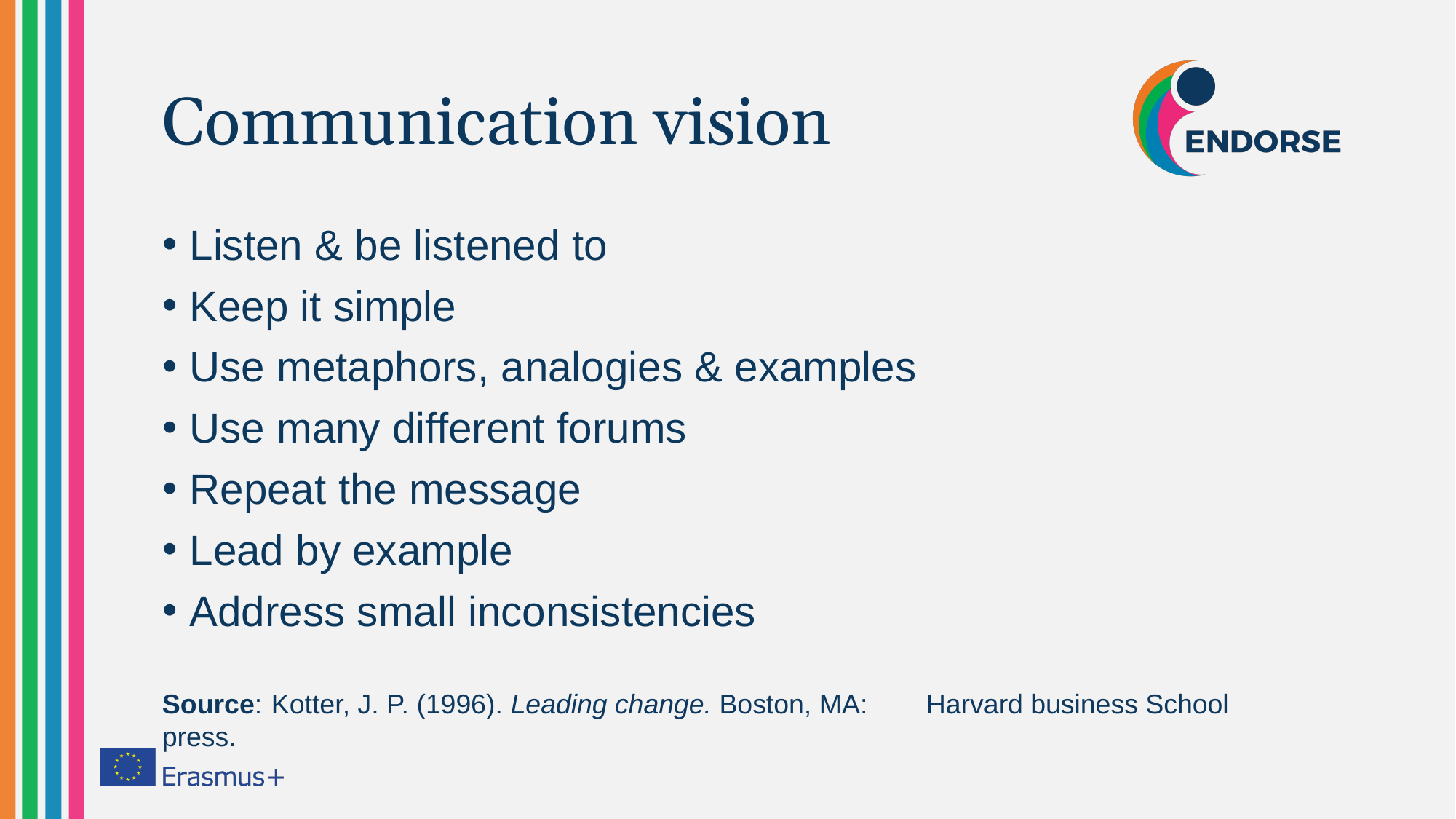

# Communication vision
Listen & be listened to
Keep it simple
Use metaphors, analogies & examples
Use many different forums
Repeat the message
Lead by example
Address small inconsistencies
Source:	Kotter, J. P. (1996). Leading change. Boston, MA:	Harvard business School press.